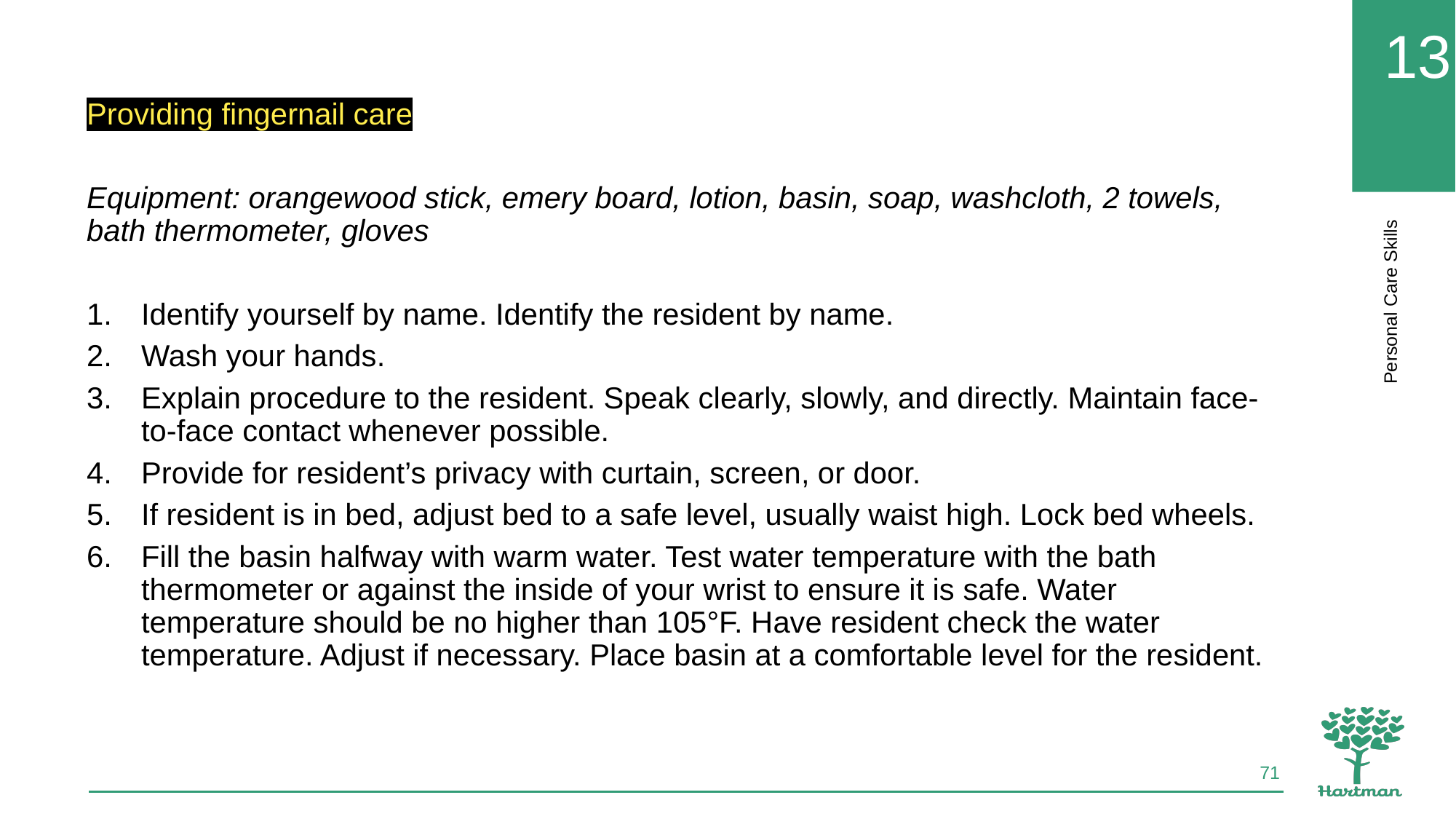

Providing fingernail care

Equipment: orangewood stick, emery board, lotion, basin, soap, washcloth, 2 towels, bath thermometer, gloves

Identify yourself by name. Identify the resident by name.
Wash your hands.
Explain procedure to the resident. Speak clearly, slowly, and directly. Maintain face-to-face contact whenever possible.
Provide for resident’s privacy with curtain, screen, or door.
If resident is in bed, adjust bed to a safe level, usually waist high. Lock bed wheels.
Fill the basin halfway with warm water. Test water temperature with the bath thermometer or against the inside of your wrist to ensure it is safe. Water temperature should be no higher than 105°F. Have resident check the water temperature. Adjust if necessary. Place basin at a comfortable level for the resident.

71